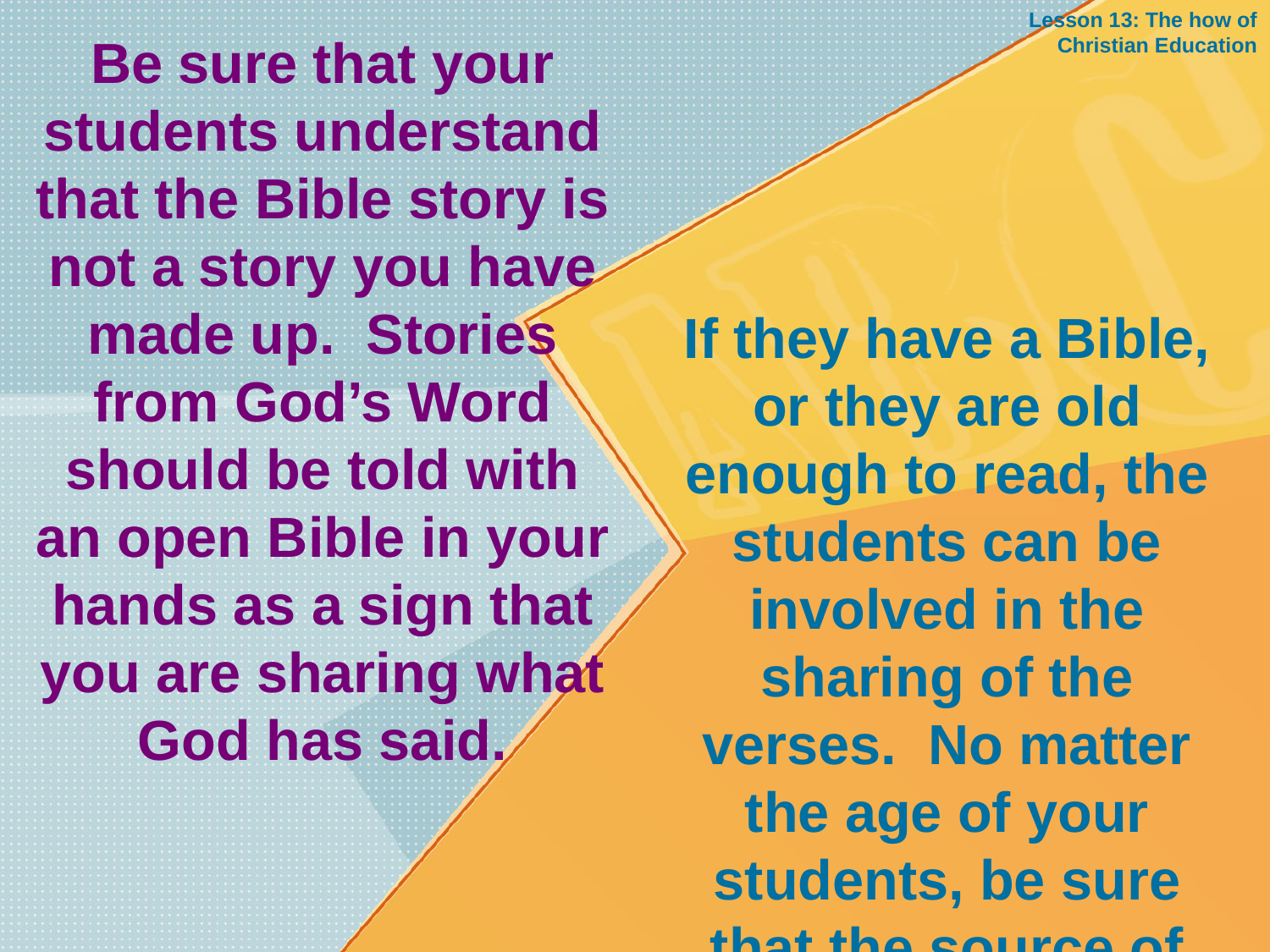

Lesson 13: The how of Christian Education
Be sure that your students understand that the Bible story is not a story you have made up.  Stories from God’s Word should be told with an open Bible in your hands as a sign that you are sharing what God has said.
If they have a Bible, or they are old enough to read, the students can be involved in the sharing of the verses.  No matter the age of your students, be sure that the source of the story is clear.